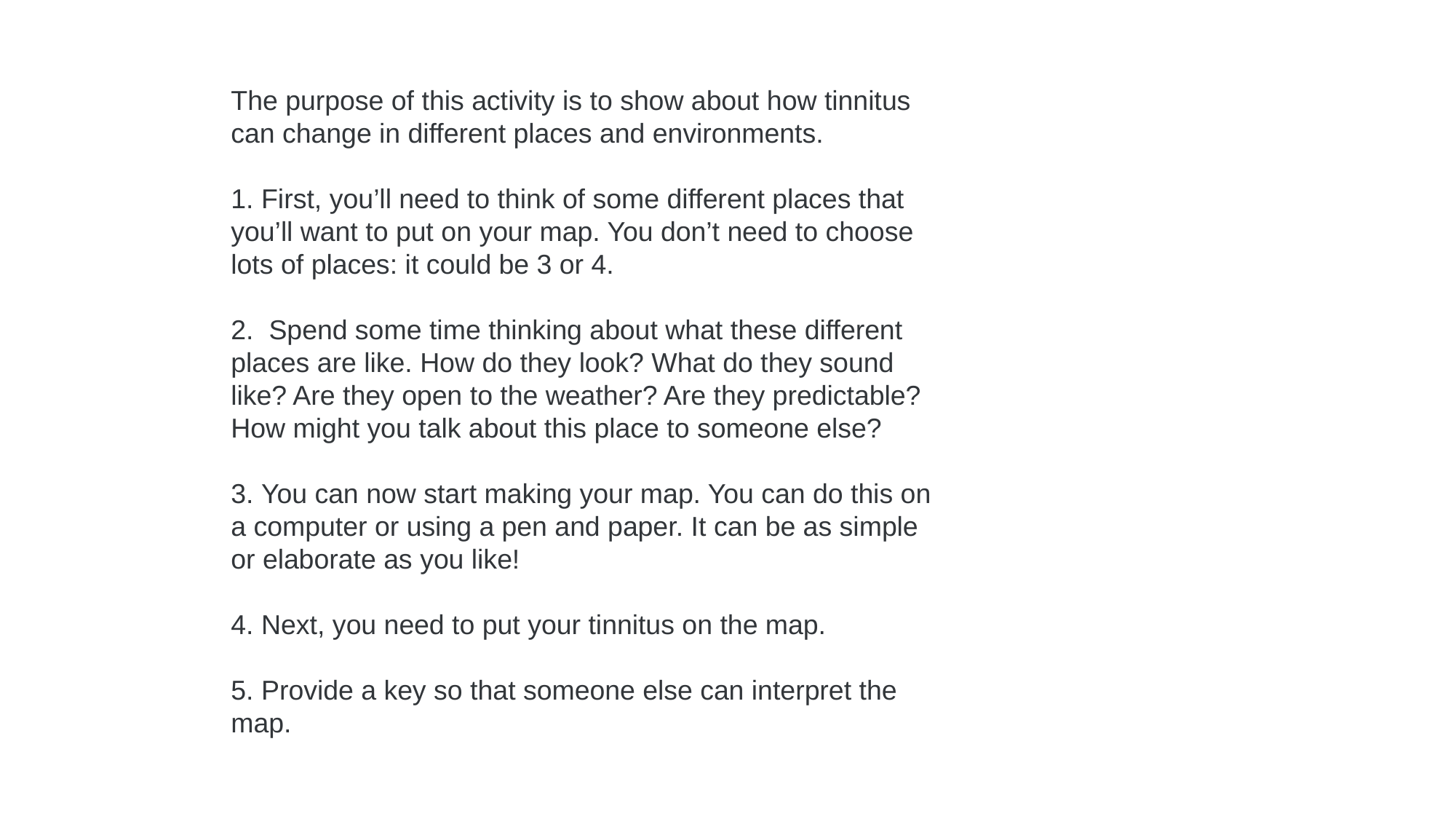

The purpose of this activity is to show about how tinnitus can change in different places and environments.

1. First, you’ll need to think of some different places that you’ll want to put on your map. You don’t need to choose lots of places: it could be 3 or 4.

2.  Spend some time thinking about what these different places are like. How do they look? What do they sound like? Are they open to the weather? Are they predictable? How might you talk about this place to someone else?

3. You can now start making your map. You can do this on a computer or using a pen and paper. It can be as simple or elaborate as you like!

4. Next, you need to put your tinnitus on the map.

5. Provide a key so that someone else can interpret the map.